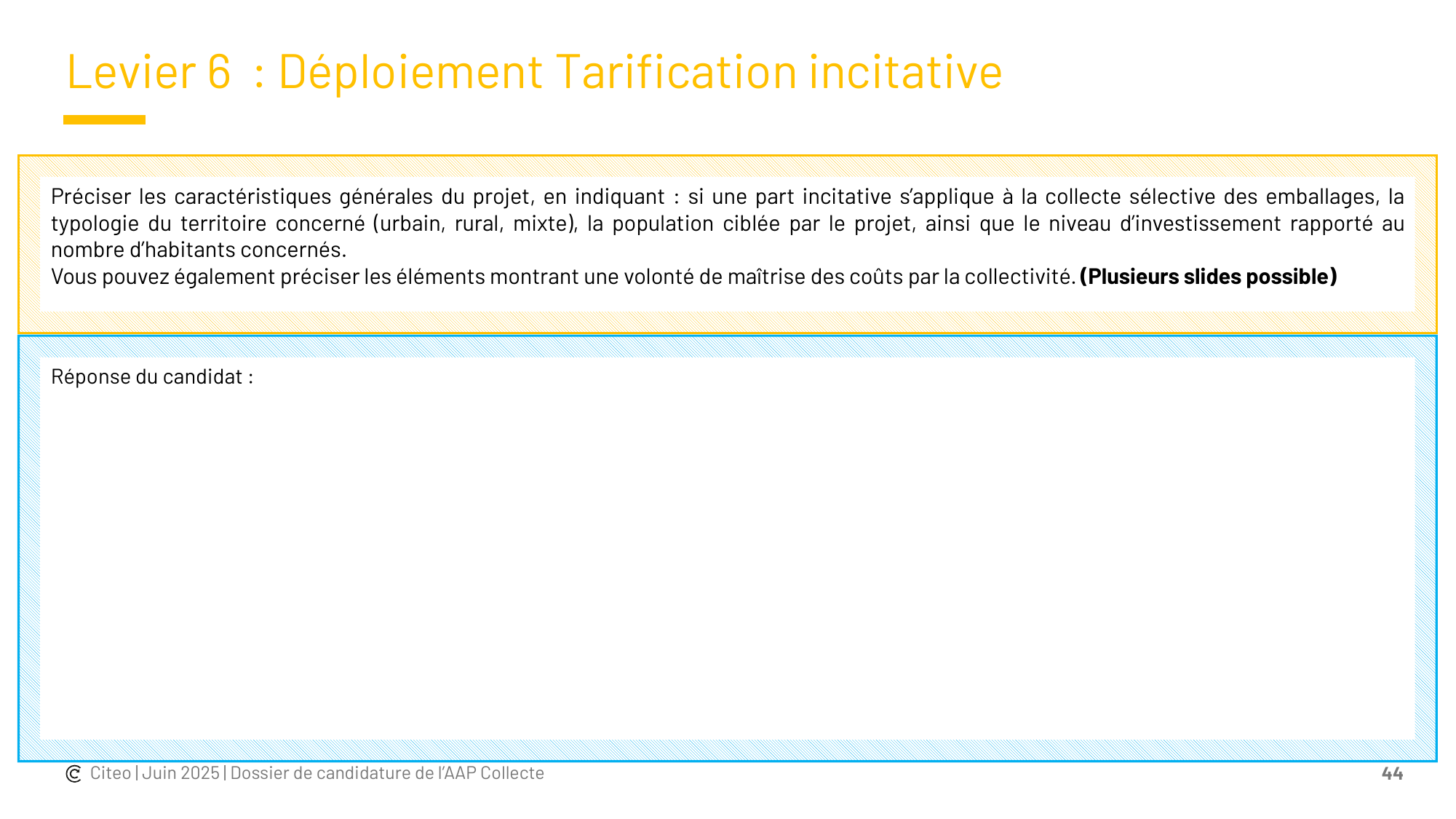

# Levier 6  : Déploiement Tarification incitative

Préciser les caractéristiques générales du projet, en indiquant : si une part incitative s’applique à la collecte sélective des emballages, la typologie du territoire concerné (urbain, rural, mixte), la population ciblée par le projet, ainsi que le niveau d’investissement rapporté au nombre d’habitants concernés.
Vous pouvez également préciser les éléments montrant une volonté de maîtrise des coûts par la collectivité. (Plusieurs slides possible)

Réponse du candidat :

Citeo | Juin 2025 | Dossier de candidature de l’AAP Collecte
44